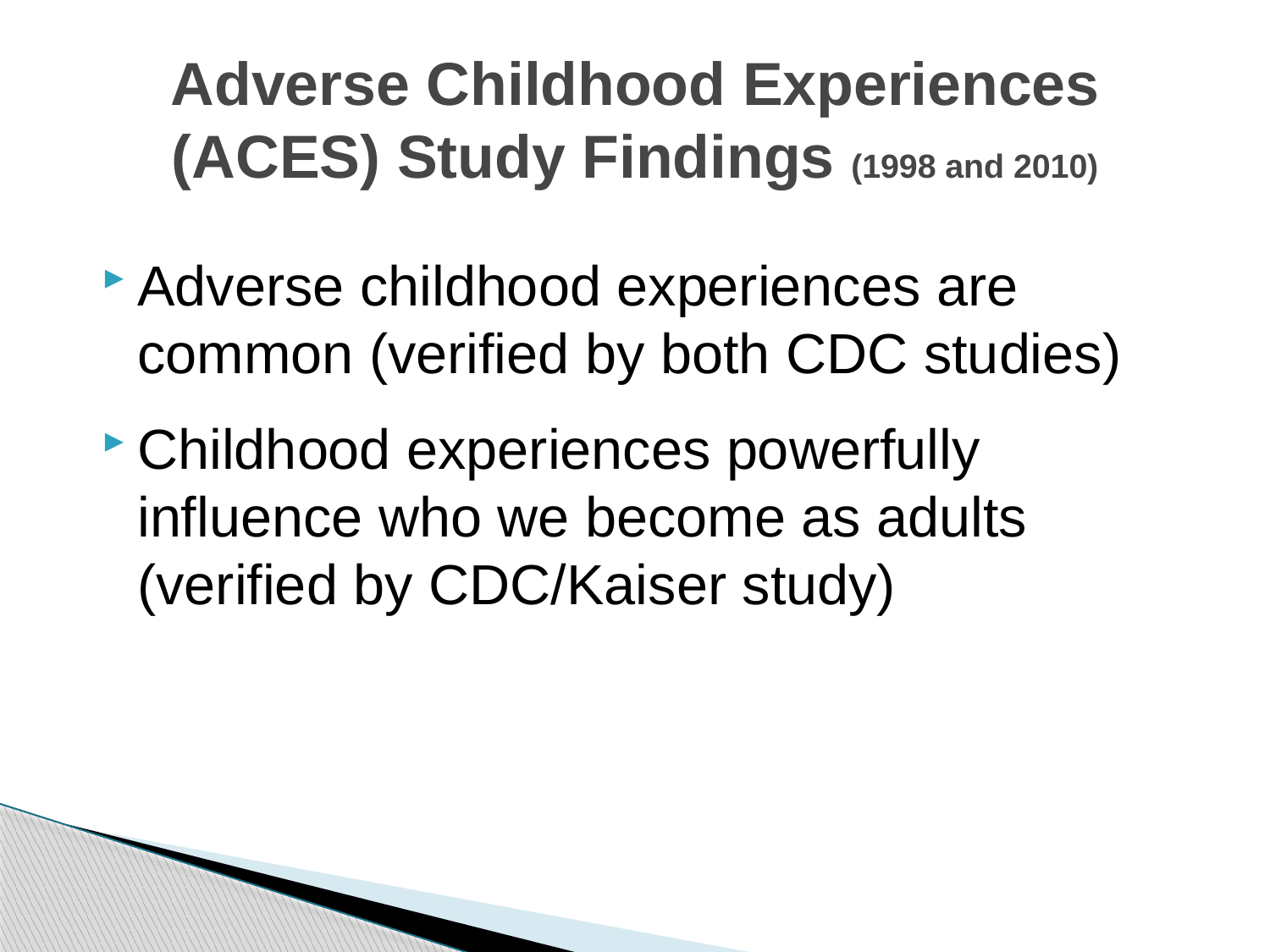

# Adverse Childhood Experiences (ACES) Study Findings (1998 and 2010)
Adverse childhood experiences are common (verified by both CDC studies)
Childhood experiences powerfully influence who we become as adults (verified by CDC/Kaiser study)